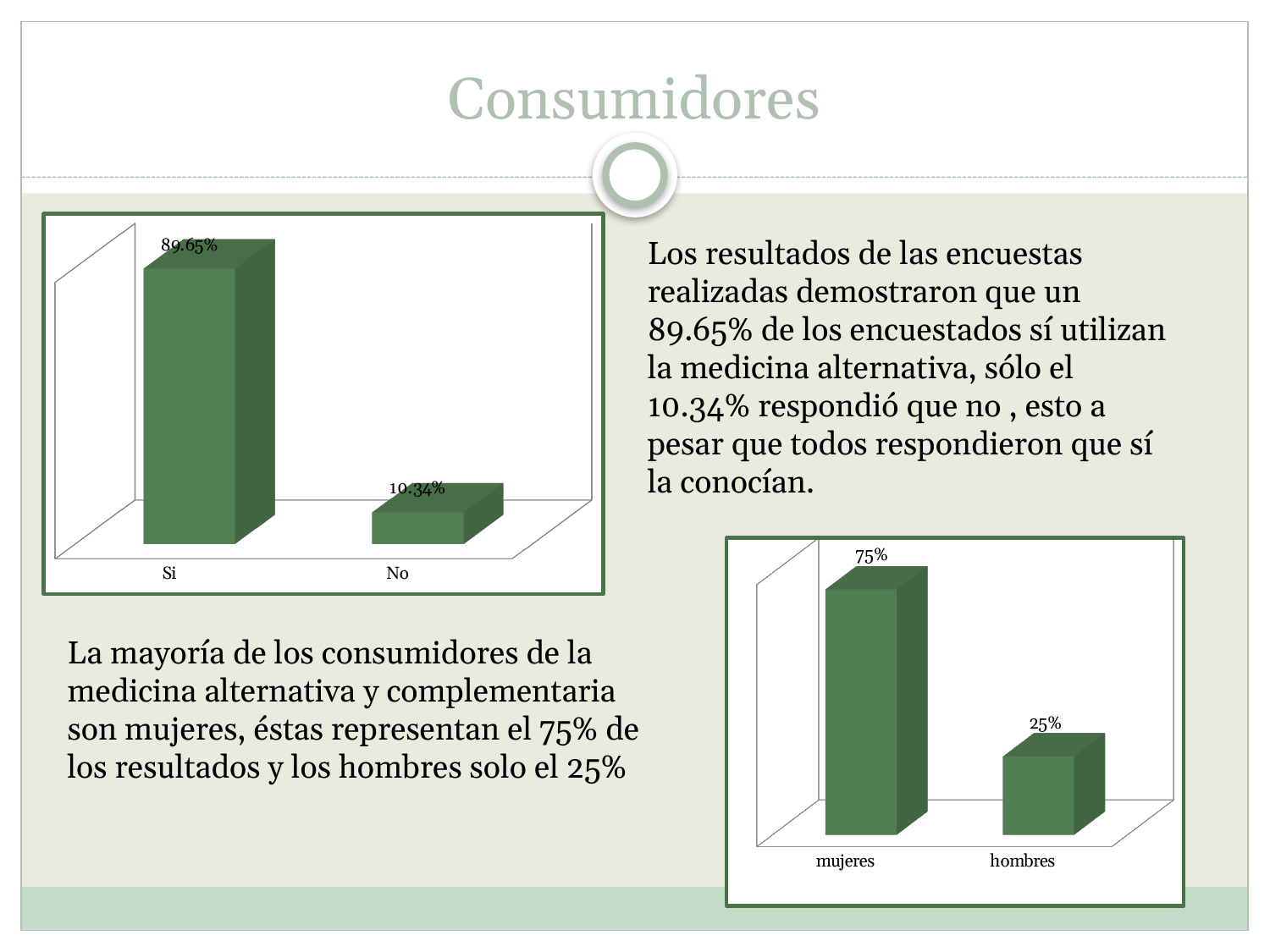

# Consumidores

[unsupported chart]

Los resultados de las encuestas realizadas demostraron que un 89.65% de los encuestados sí utilizan la medicina alternativa, sólo el 10.34% respondió que no , esto a pesar que todos respondieron que sí la conocían.

[unsupported chart]

La mayoría de los consumidores de la medicina alternativa y complementaria son mujeres, éstas representan el 75% de los resultados y los hombres solo el 25%